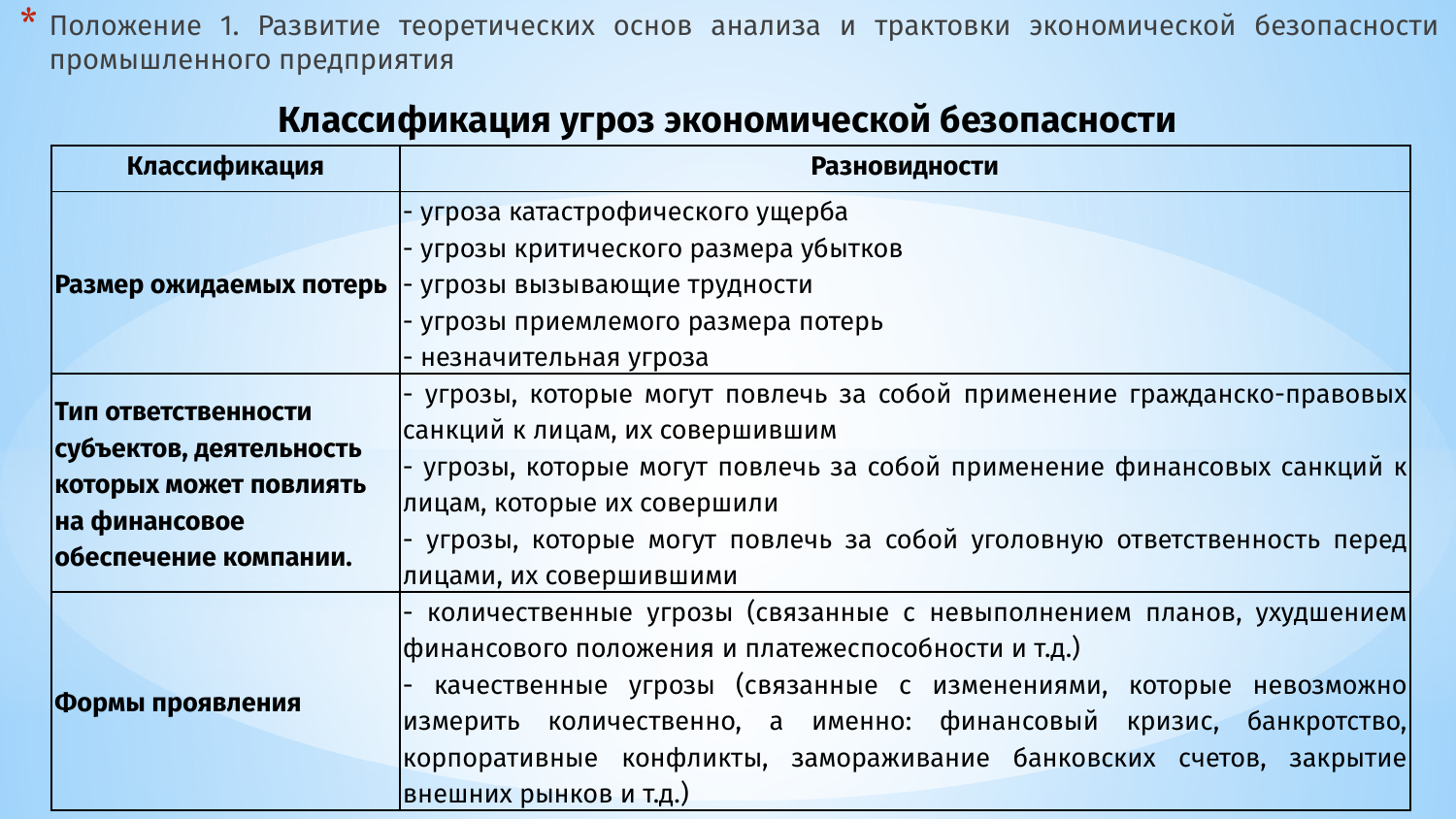

Положение 1. Развитие теоретических основ анализа и трактовки экономической безопасности промышленного предприятия
Классификация угроз экономической безопасности
| Классификация | Разновидности |
| --- | --- |
| Размер ожидаемых потерь | - угроза катастрофического ущерба - угрозы критического размера убытков - угрозы вызывающие трудности - угрозы приемлемого размера потерь - незначительная угроза |
| Тип ответственности субъектов, деятельность которых может повлиять на финансовое обеспечение компании. | - угрозы, которые могут повлечь за собой применение гражданско-правовых санкций к лицам, их совершившим - угрозы, которые могут повлечь за собой применение финансовых санкций к лицам, которые их совершили - угрозы, которые могут повлечь за собой уголовную ответственность перед лицами, их совершившими |
| Формы проявления | - количественные угрозы (связанные с невыполнением планов, ухудшением финансового положения и платежеспособности и т.д.) - качественные угрозы (связанные с изменениями, которые невозможно измерить количественно, а именно: финансовый кризис, банкротство, корпоративные конфликты, замораживание банковских счетов, закрытие внешних рынков и т.д.) |